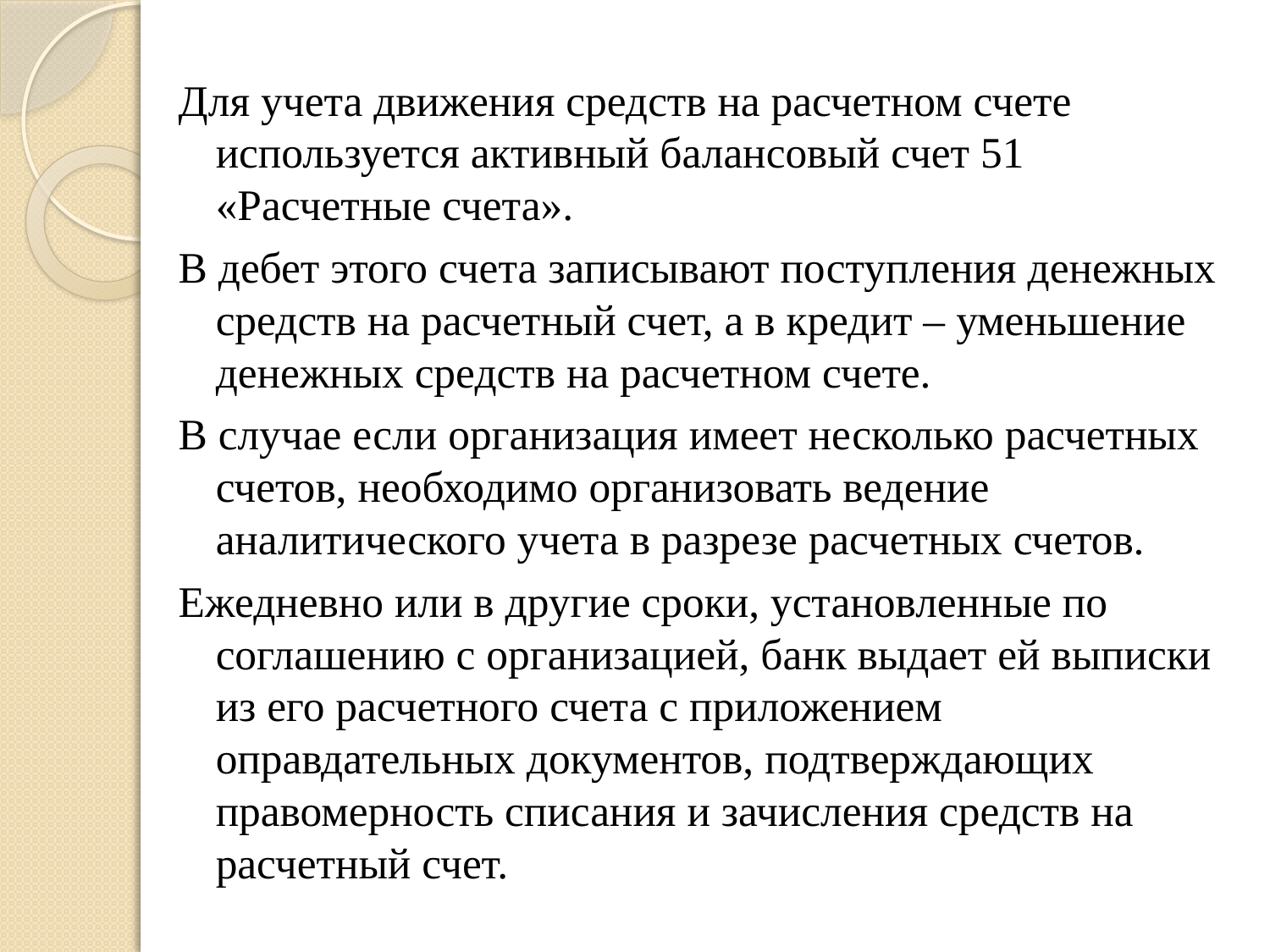

#
Для учета движения средств на расчетном счете используется активный балансовый счет 51 «Расчетные счета».
В дебет этого счета записывают поступления денежных средств на расчетный счет, а в кредит – уменьшение денежных средств на расчетном счете.
В случае если организация имеет несколько расчетных счетов, необходимо организовать ведение аналитического учета в разрезе расчетных счетов.
Ежедневно или в другие сроки, установленные по соглашению с организацией, банк выдает ей выписки из его расчетного счета с приложением оправдательных документов, подтверждающих правомерность списания и зачисления средств на расчетный счет.